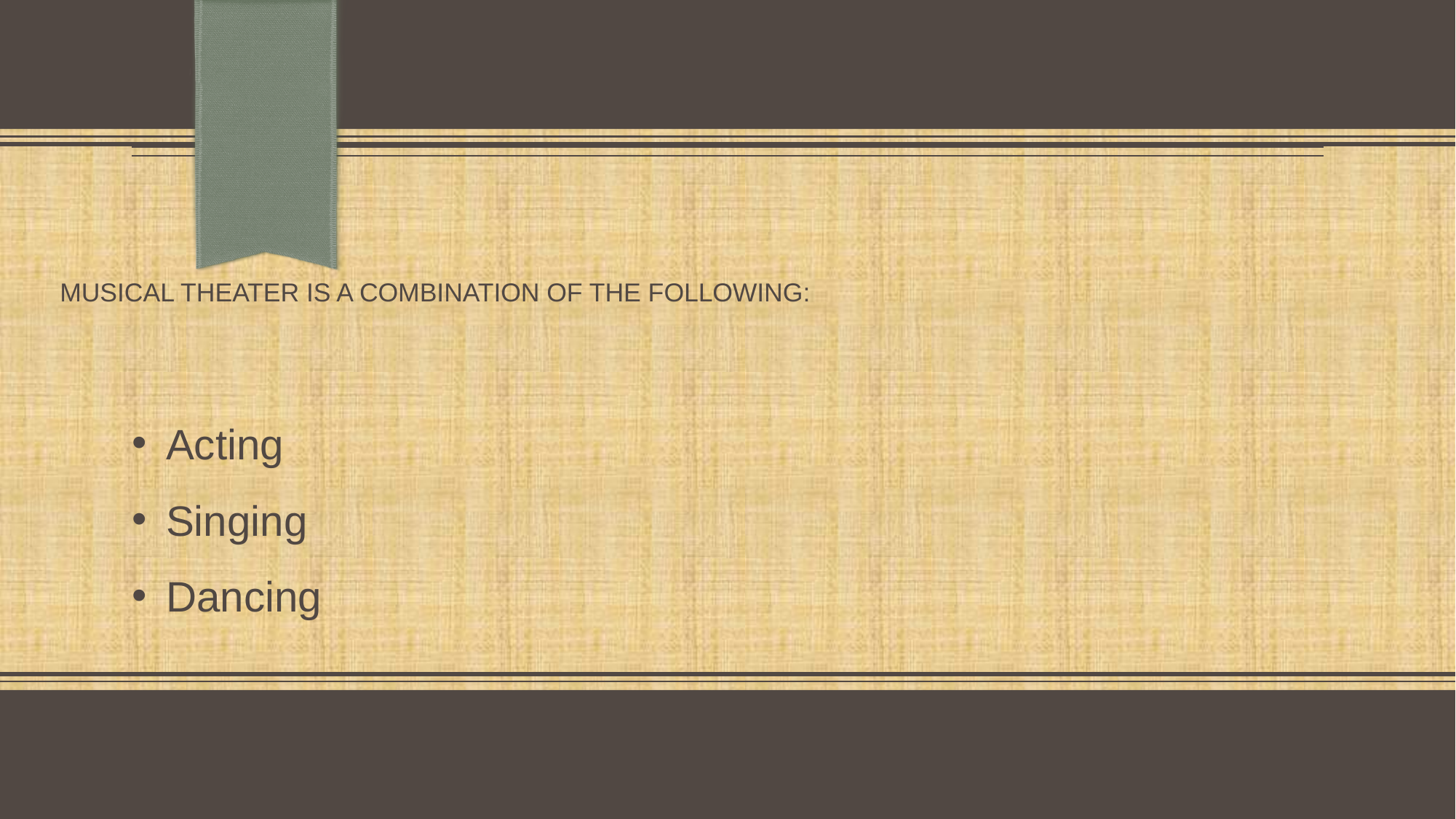

# Musical theater is a combination of the following:
Acting
Singing
Dancing